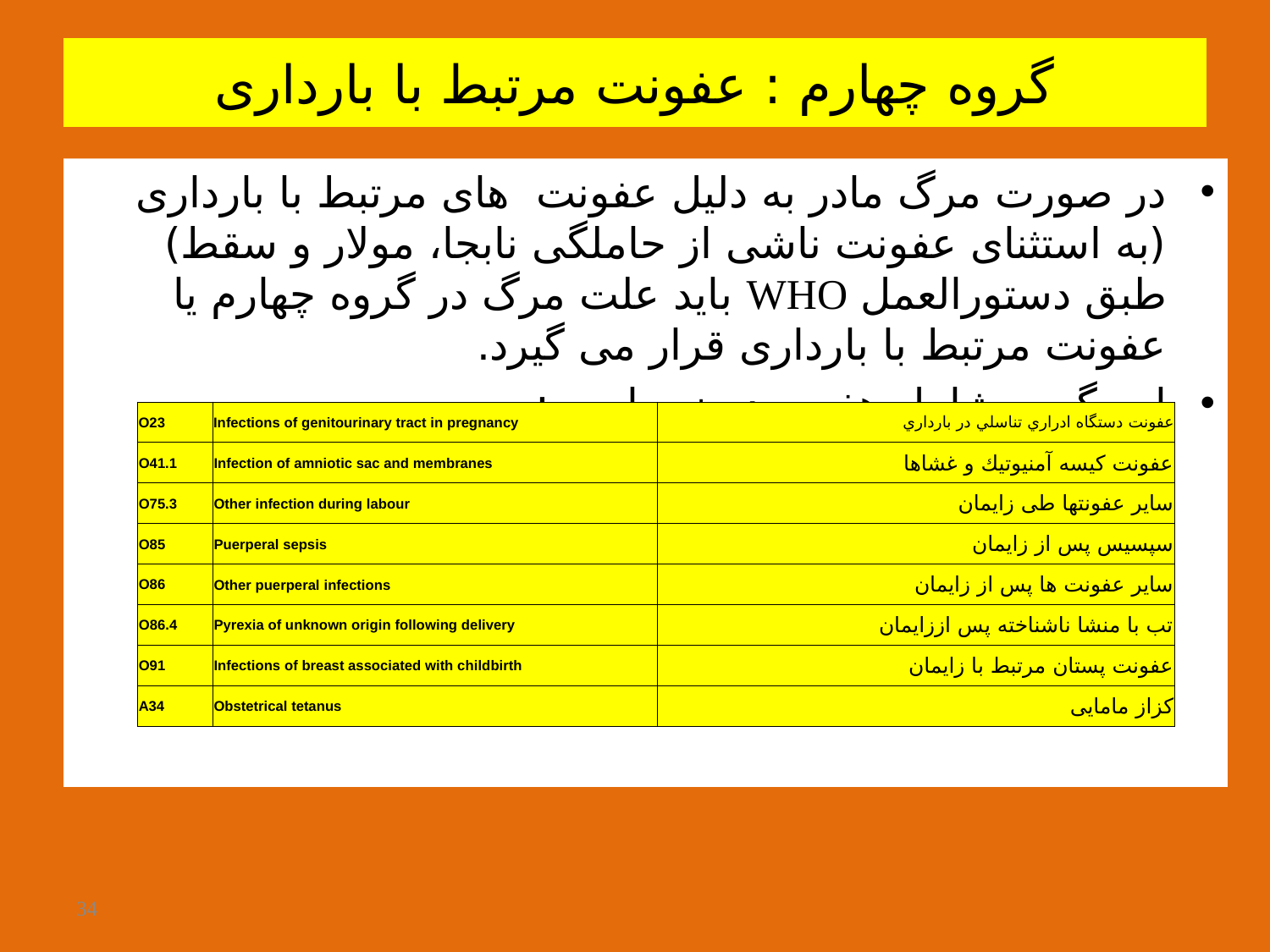

# گروه چهارم : عفونت مرتبط با بارداری
در صورت مرگ مادر به دلیل عفونت  های مرتبط با بارداری (به استثنای عفونت ناشی از حاملگی نابجا، مولار و سقط)  طبق دستورالعمل WHO باید علت مرگ در گروه چهارم یا عفونت مرتبط با بارداری قرار می گیرد.
این گروه شامل هفت رده زیر است:

| O23 | Infections of genitourinary tract in pregnancy | عفونت دستگاه ادراري تناسلي در بارداري |
| --- | --- | --- |
| O41.1 | Infection of amniotic sac and membranes | عفونت كيسه آمنيوتيك و غشاها |
| O75.3 | Other infection during labour | سایر عفونتها طی زایمان |
| O85 | Puerperal sepsis | سپسيس پس از زایمان |
| O86 | Other puerperal infections | ساير عفونت ها پس از زایمان |
| O86.4 | Pyrexia of unknown origin following delivery | تب با منشا ناشناخته پس اززايمان |
| O91 | Infections of breast associated with childbirth | عفونت پستان مرتبط با زایمان |
| A34 | Obstetrical tetanus | کزاز مامایی |
34